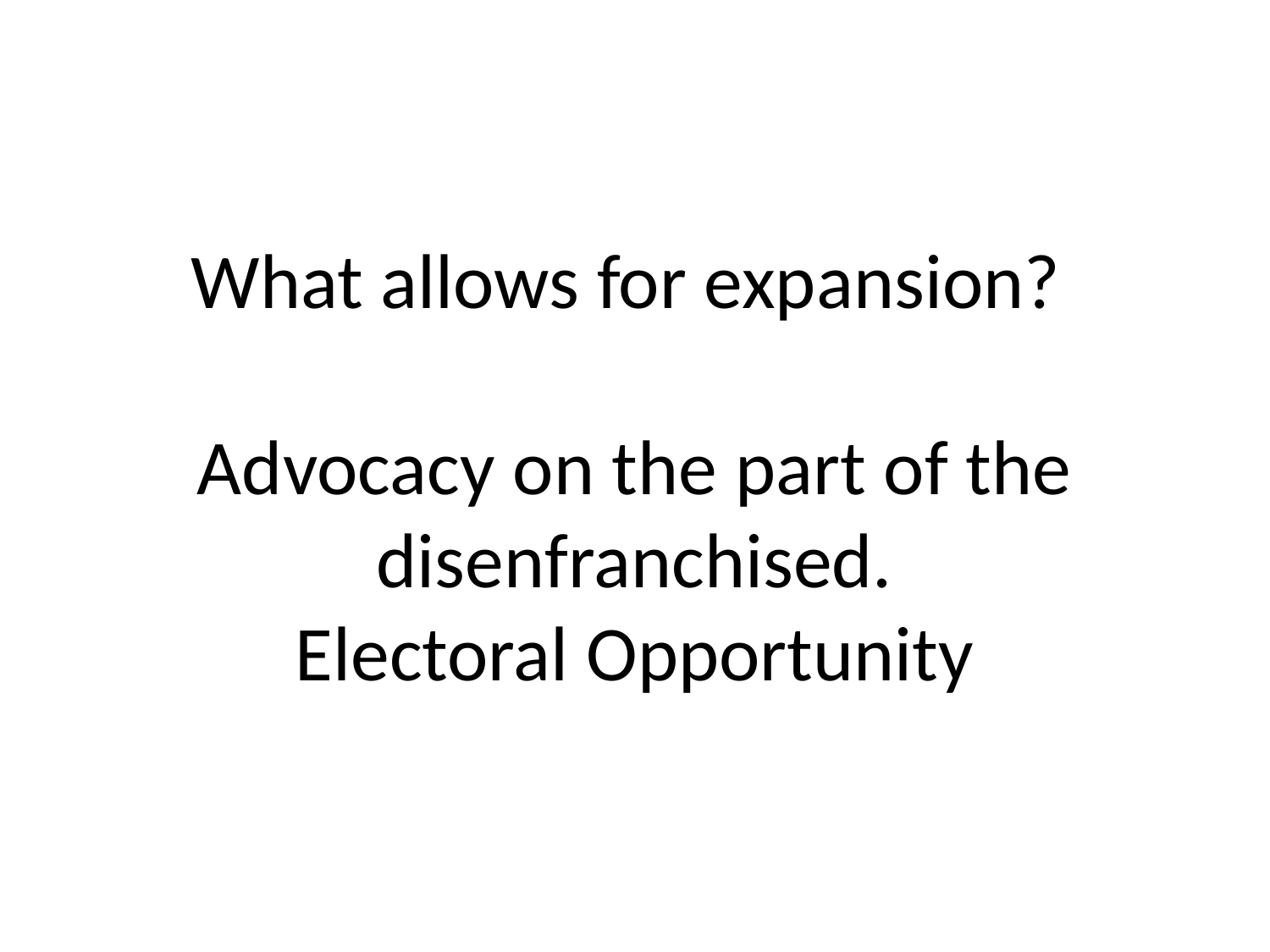

# What allows for expansion? Advocacy on the part of the disenfranchised. Electoral Opportunity